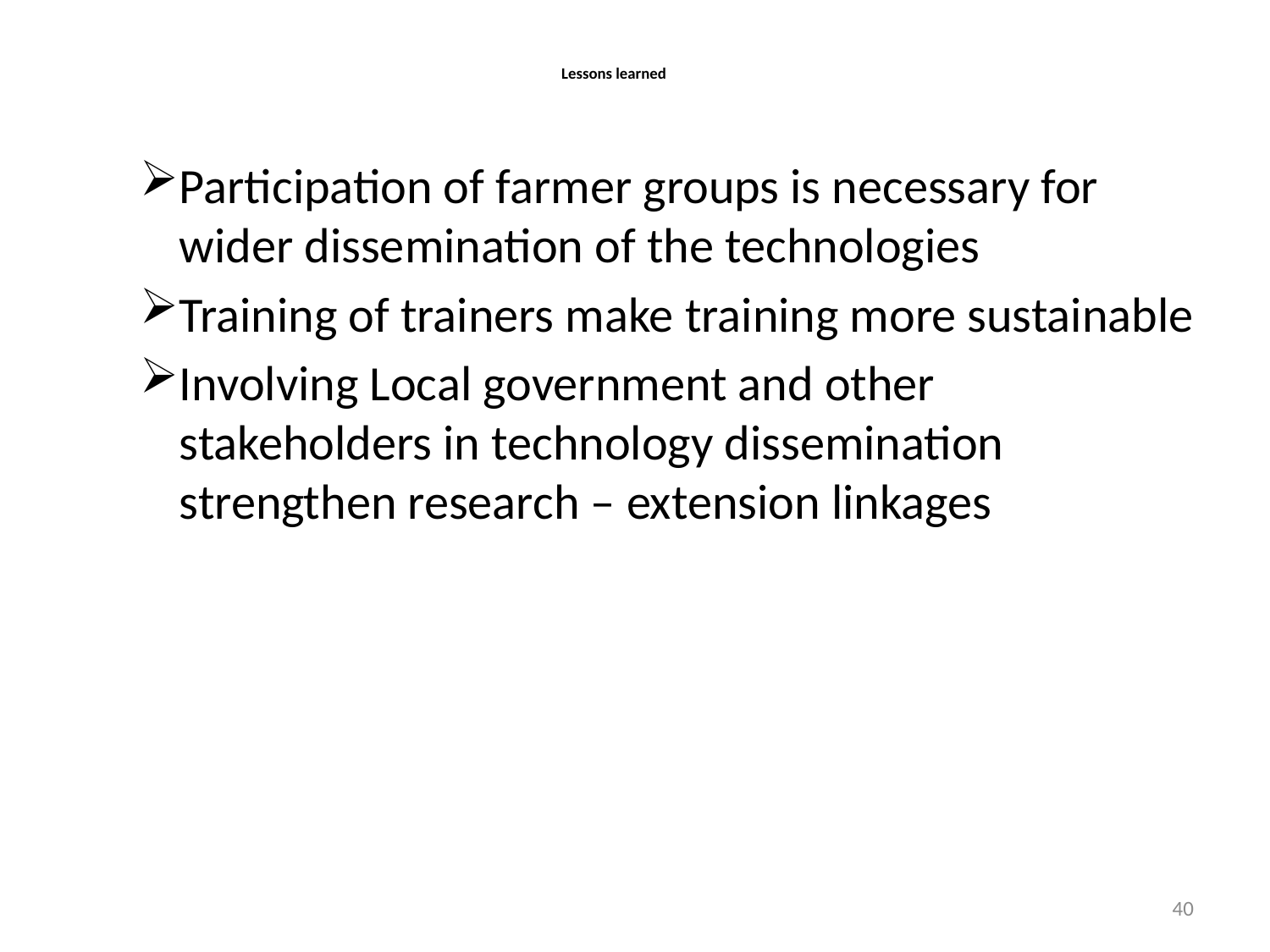

# Lessons learned
Participation of farmer groups is necessary for wider dissemination of the technologies
Training of trainers make training more sustainable
Involving Local government and other stakeholders in technology dissemination strengthen research – extension linkages
40